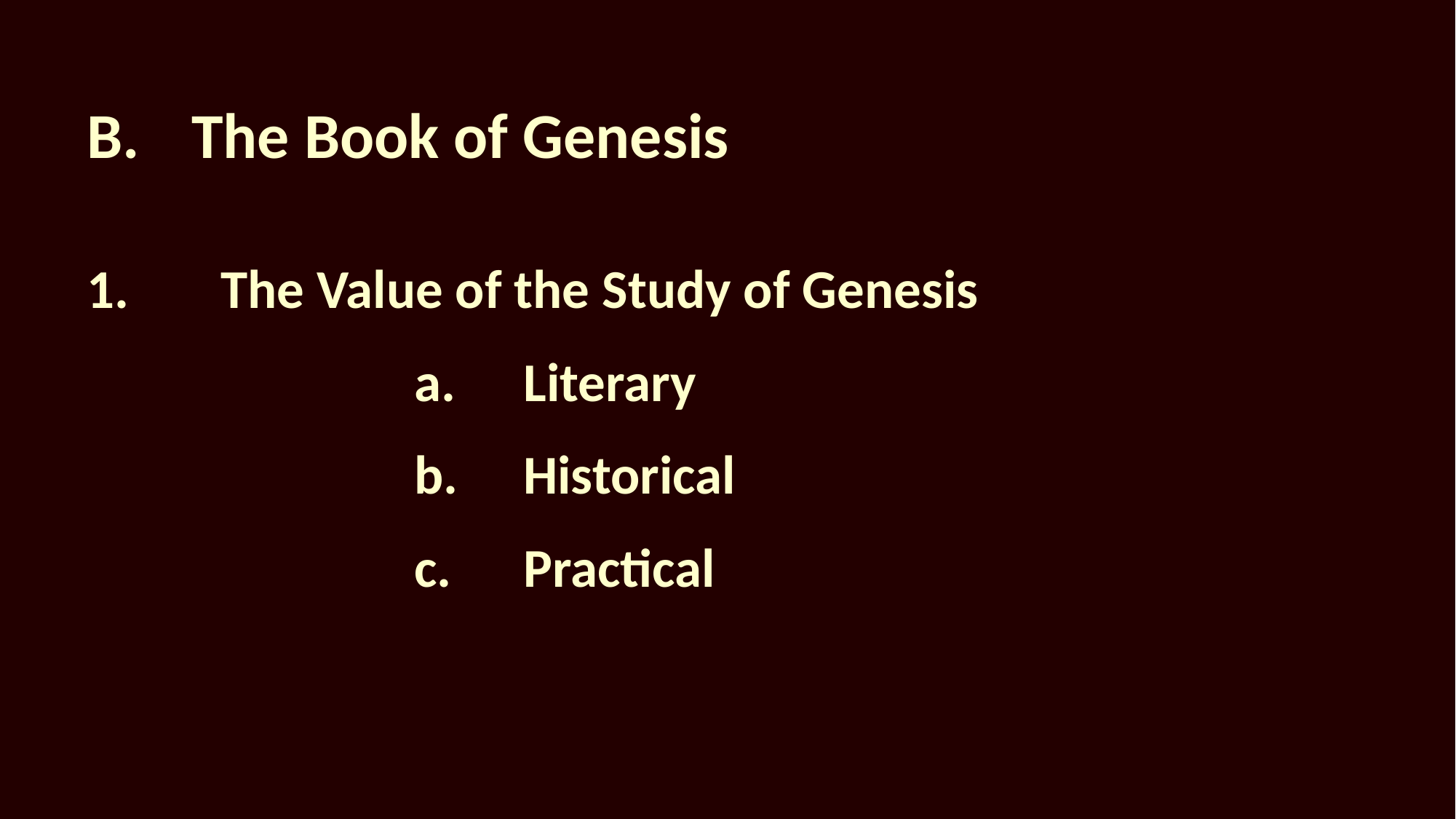

# B.	The Book of Genesis
1.	  The Value of the Study of Genesis
			a.	Literary
			b.	Historical
			c.	Practical